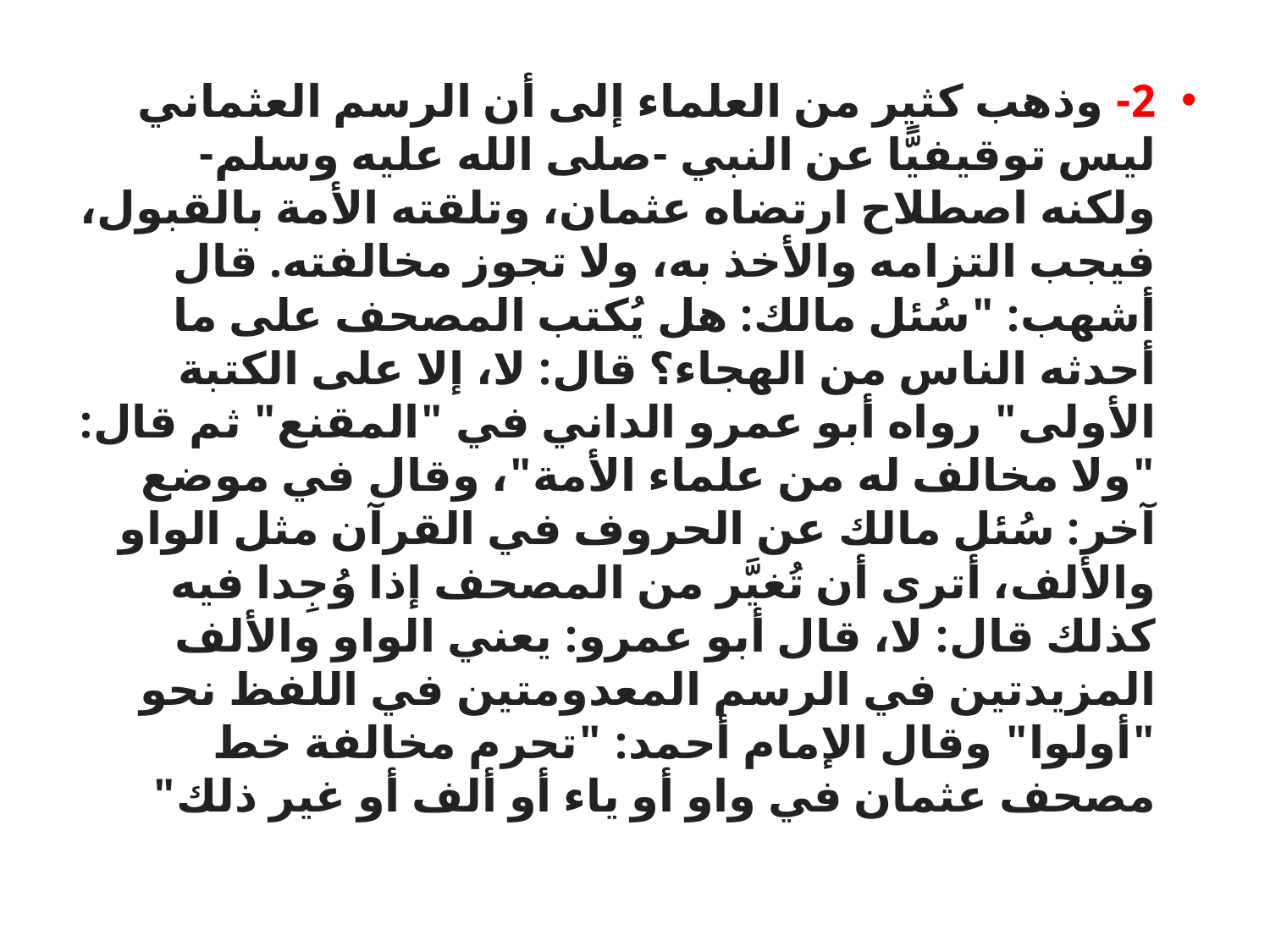

2- وذهب كثير من العلماء إلى أن الرسم العثماني ليس توقيفيًّا عن النبي -صلى الله عليه وسلم- ولكنه اصطلاح ارتضاه عثمان، وتلقته الأمة بالقبول، فيجب التزامه والأخذ به، ولا تجوز مخالفته. قال أشهب: "سُئل مالك: هل يُكتب المصحف على ما أحدثه الناس من الهجاء؟ قال: لا، إلا على الكتبة الأولى" رواه أبو عمرو الداني في "المقنع" ثم قال: "ولا مخالف له من علماء الأمة"، وقال في موضع آخر: سُئل مالك عن الحروف في القرآن مثل الواو والألف، أترى أن تُغيَّر من المصحف إذا وُجِدا فيه كذلك قال: لا، قال أبو عمرو: يعني الواو والألف المزيدتين في الرسم المعدومتين في اللفظ نحو "أولوا" وقال الإمام أحمد: "تحرم مخالفة خط مصحف عثمان في واو أو ياء أو ألف أو غير ذلك"